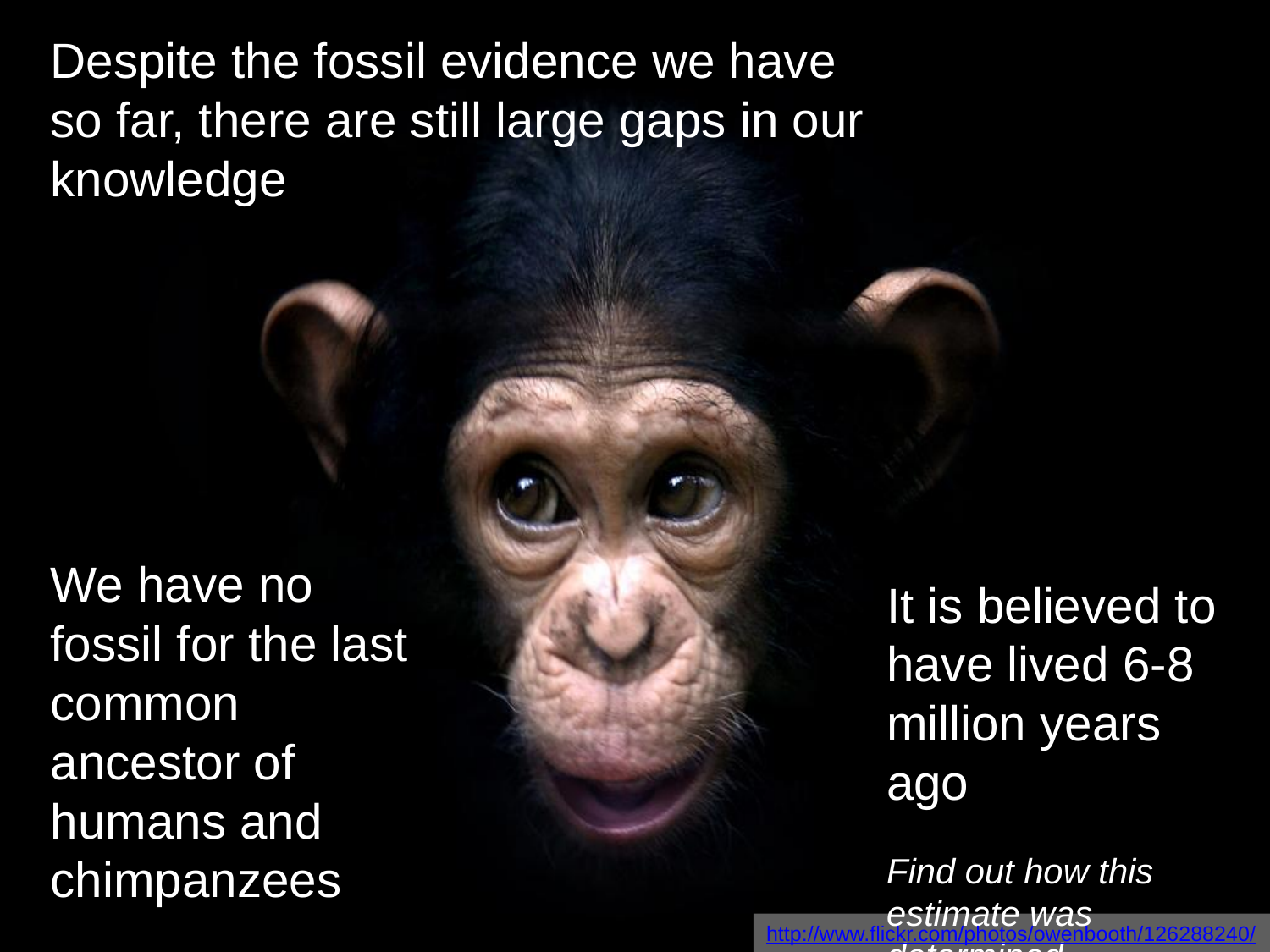

Despite the fossil evidence we have so far, there are still large gaps in our knowledge
We have no
fossil for the last common ancestor of humans and chimpanzees
It is believed to have lived 6-8 million years ago

Find out how this estimate was determined
http://www.flickr.com/photos/owenbooth/126288240/